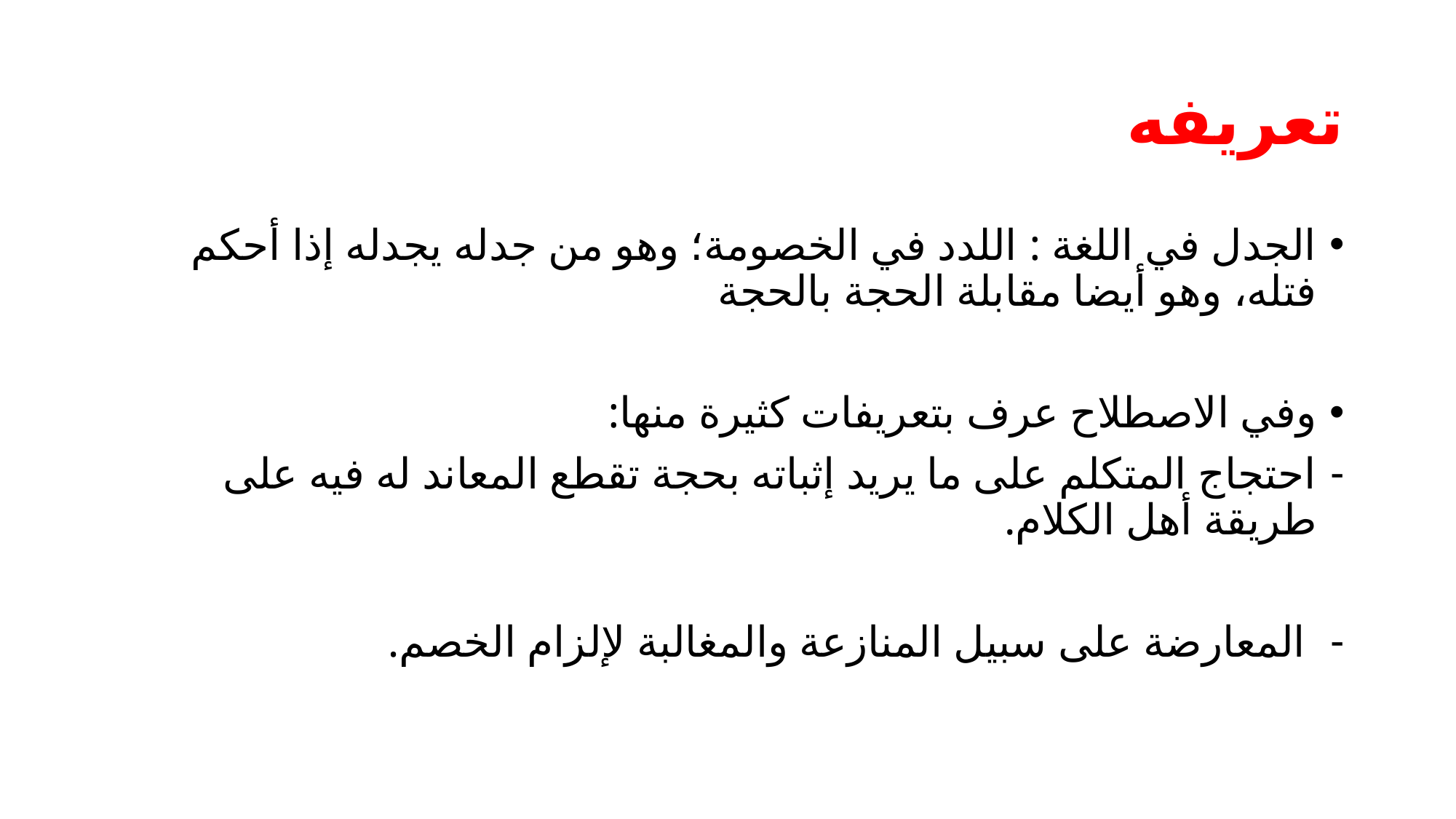

# تعريفه
الجدل في اللغة : اللدد في الخصومة؛ وهو من جدله يجدله إذا أحكم فتله، وهو أيضا مقابلة الحجة بالحجة

وفي الاصطلاح عرف بتعريفات كثيرة منها:
احتجاج المتكلم على ما يريد إثباته بحجة تقطع المعاند له فيه على طريقة أهل الكلام.

 المعارضة على سبيل المنازعة والمغالبة لإلزام الخصم.